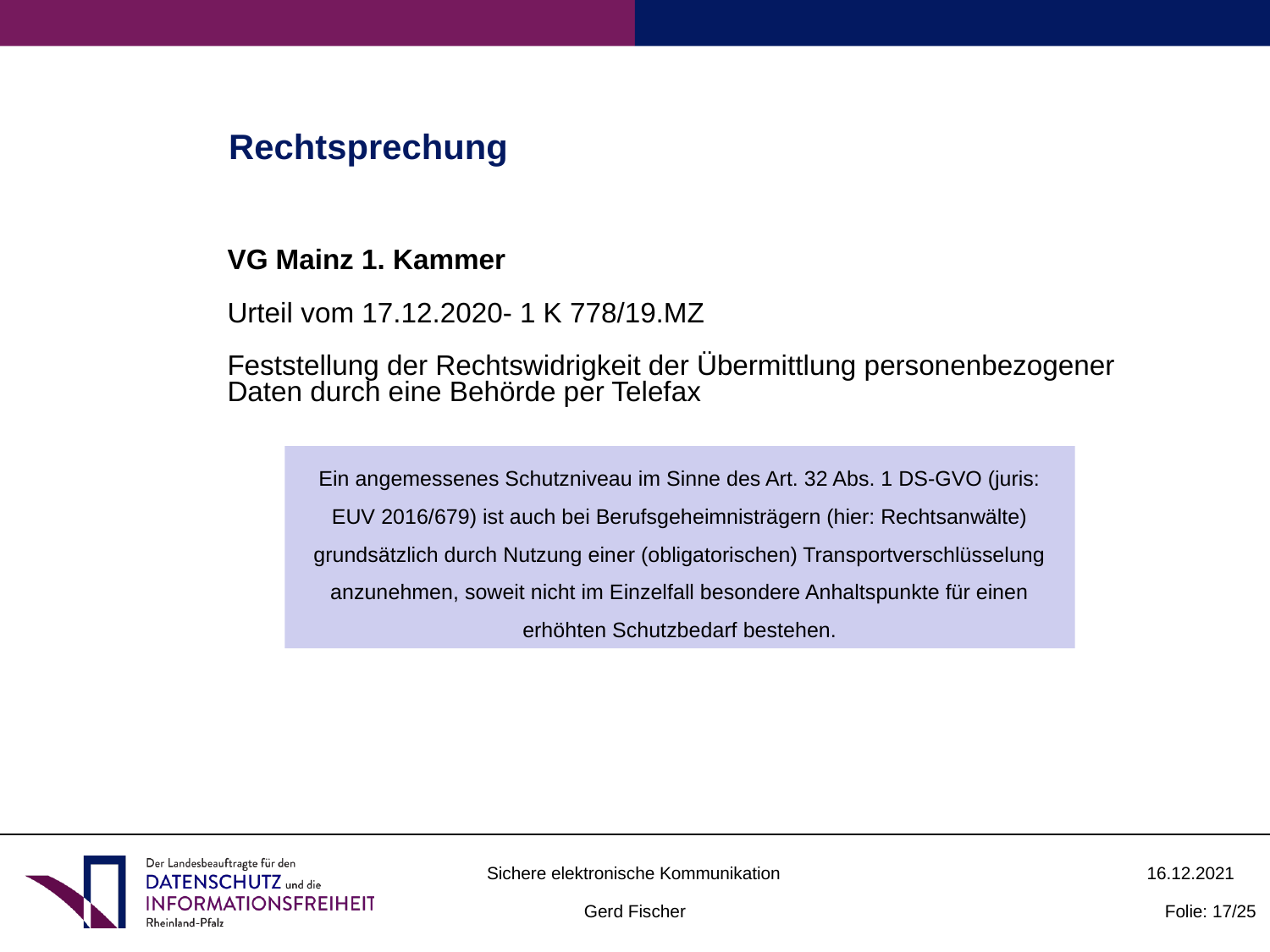

Rechtsprechung

VG Mainz 1. Kammer

Urteil vom 17.12.2020- 1 K 778/19.MZ

Feststellung der Rechtswidrigkeit der Übermittlung personenbezogener Daten durch eine Behörde per Telefax
Ein angemessenes Schutzniveau im Sinne des Art. 32 Abs. 1 DS-GVO (juris: EUV 2016/679) ist auch bei Berufsgeheimnisträgern (hier: Rechtsanwälte) grundsätzlich durch Nutzung einer (obligatorischen) Transportverschlüsselung anzunehmen, soweit nicht im Einzelfall besondere Anhaltspunkte für einen erhöhten Schutzbedarf bestehen.